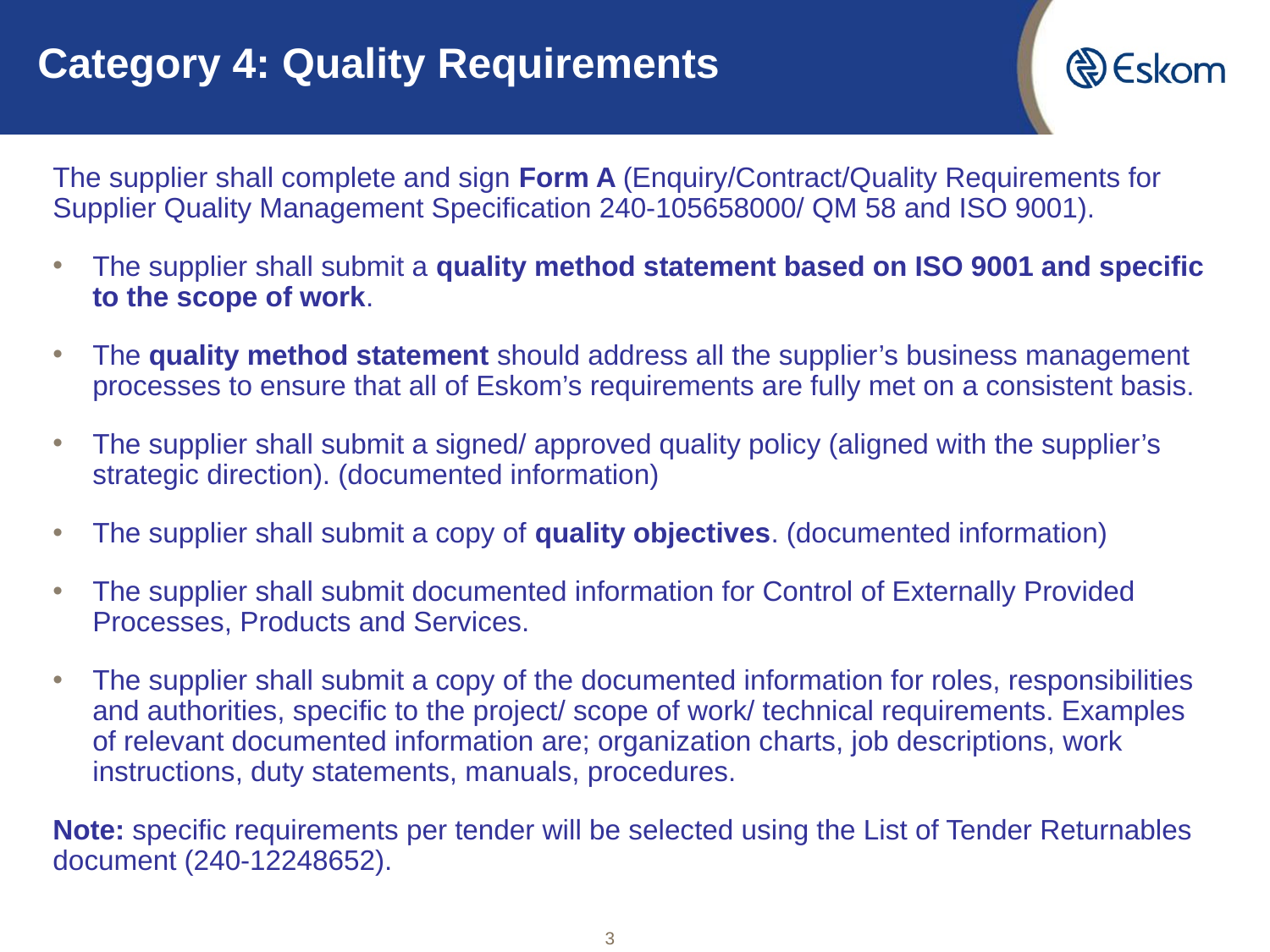

# Category 4: Quality Requirements
The supplier shall complete and sign Form A (Enquiry/Contract/Quality Requirements for Supplier Quality Management Specification 240-105658000/ QM 58 and ISO 9001).
The supplier shall submit a quality method statement based on ISO 9001 and specific to the scope of work.
The quality method statement should address all the supplier’s business management processes to ensure that all of Eskom’s requirements are fully met on a consistent basis.
The supplier shall submit a signed/ approved quality policy (aligned with the supplier’s strategic direction). (documented information)
The supplier shall submit a copy of quality objectives. (documented information)
The supplier shall submit documented information for Control of Externally Provided Processes, Products and Services.
The supplier shall submit a copy of the documented information for roles, responsibilities and authorities, specific to the project/ scope of work/ technical requirements. Examples of relevant documented information are; organization charts, job descriptions, work instructions, duty statements, manuals, procedures.
Note: specific requirements per tender will be selected using the List of Tender Returnables document (240-12248652).
3